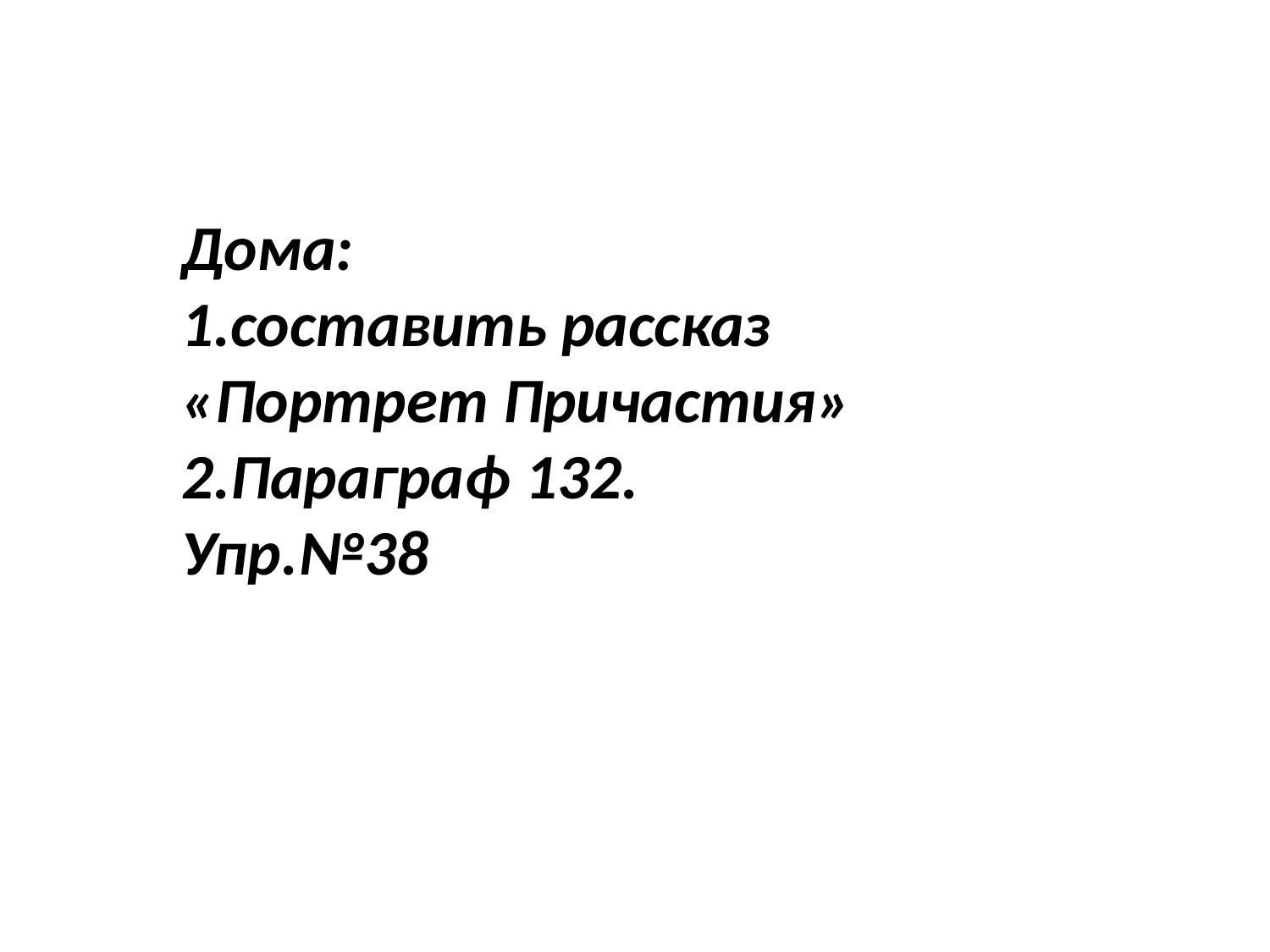

Дома:
1.составить рассказ «Портрет Причастия»
2.Параграф 132.
Упр.№38